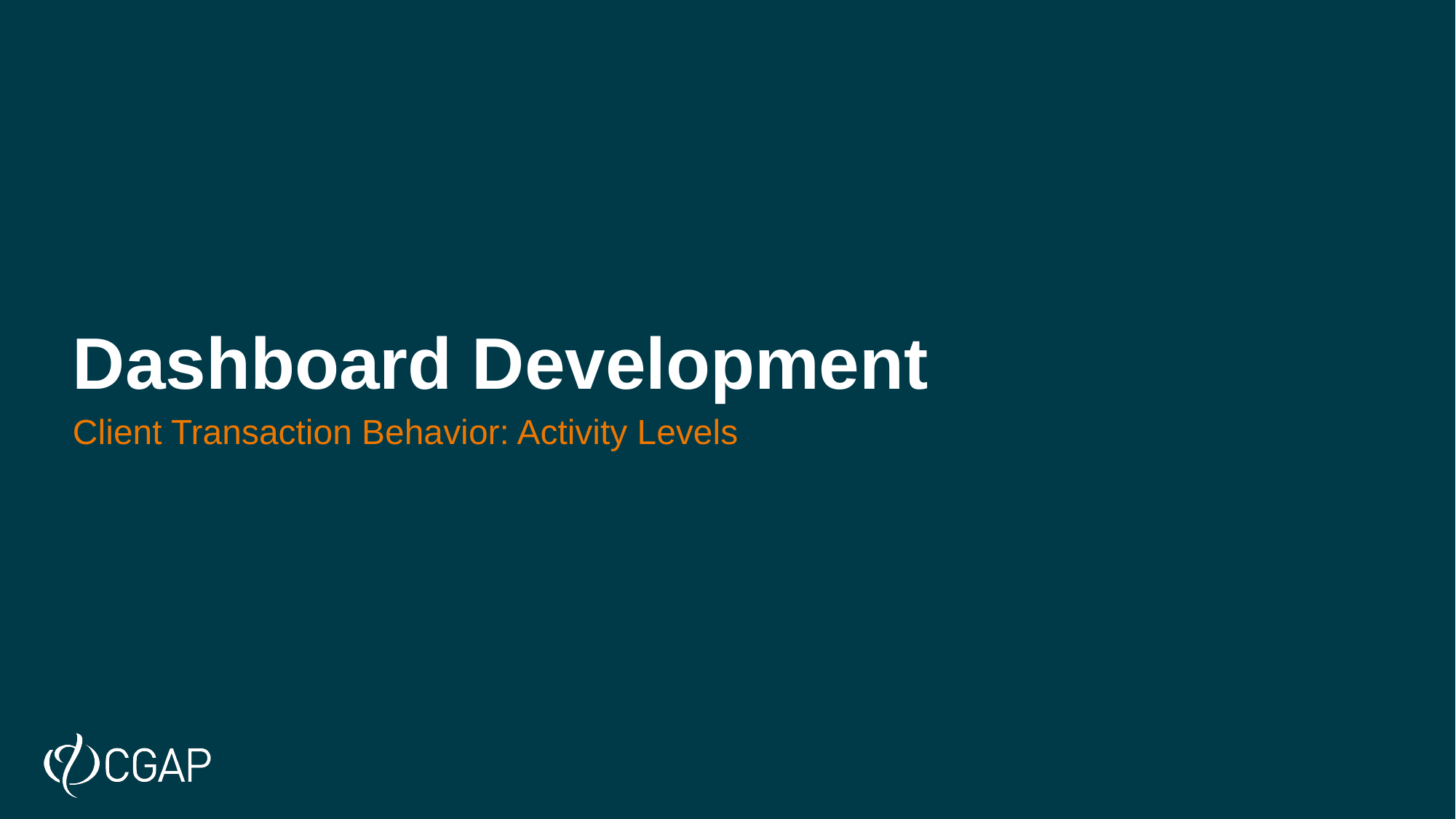

# Dashboard Development
Client Transaction Behavior: Activity Levels